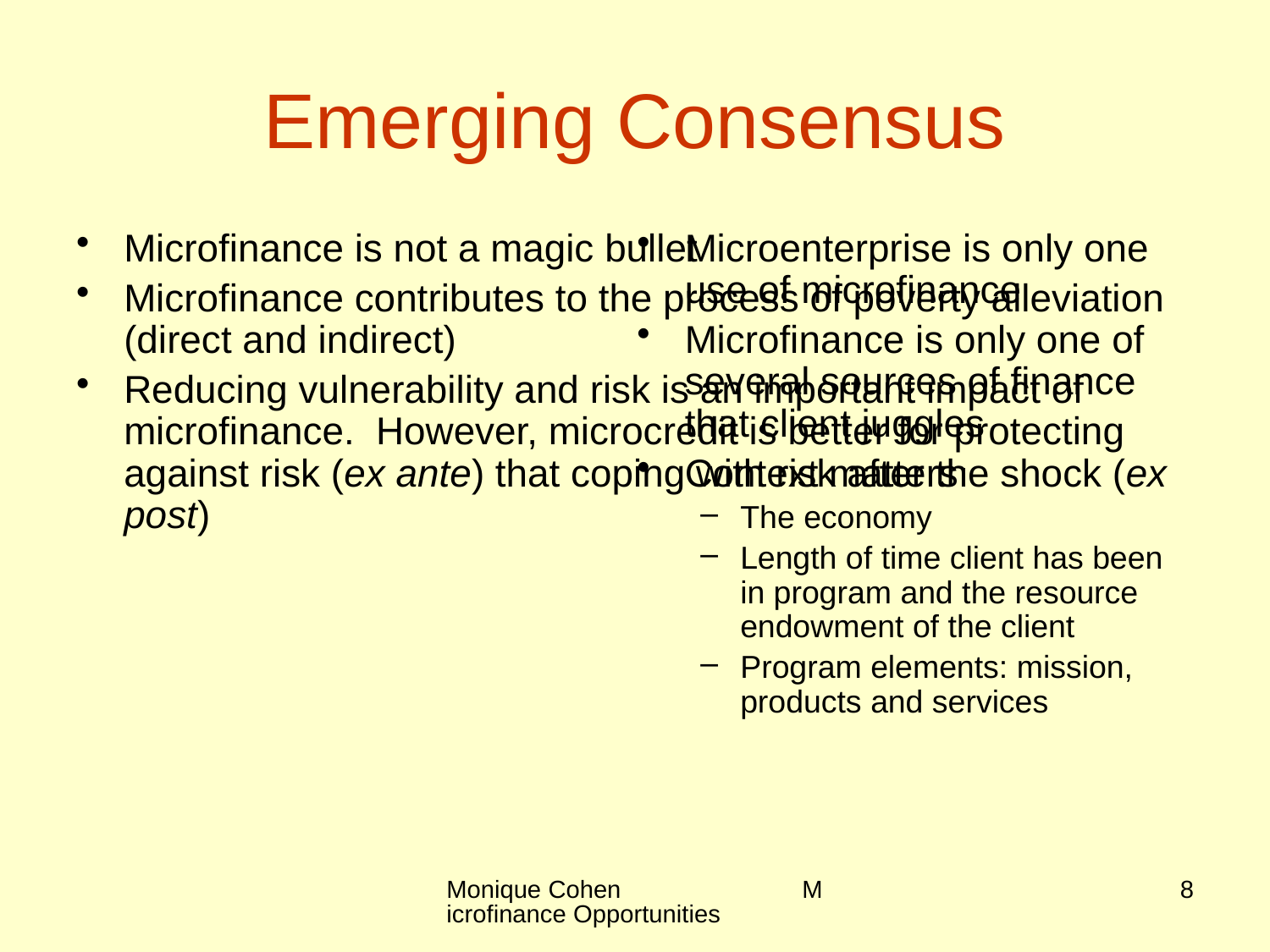

# Emerging Consensus
Microfinance is not a magic bullet
Microfinance contributes to the process of poverty alleviation (direct and indirect)
Reducing vulnerability and risk is an important impact of microfinance.  However, microcredit is better for protecting against risk (ex ante) that coping with risk after the shock (ex post)
Microenterprise is only one use of microfinance
Microfinance is only one of several sources of finance that client juggles
Context matters:
The economy
Length of time client has been in program and the resource endowment of the client
Program elements: mission, products and services

Monique Cohen                          Microfinance Opportunities
8